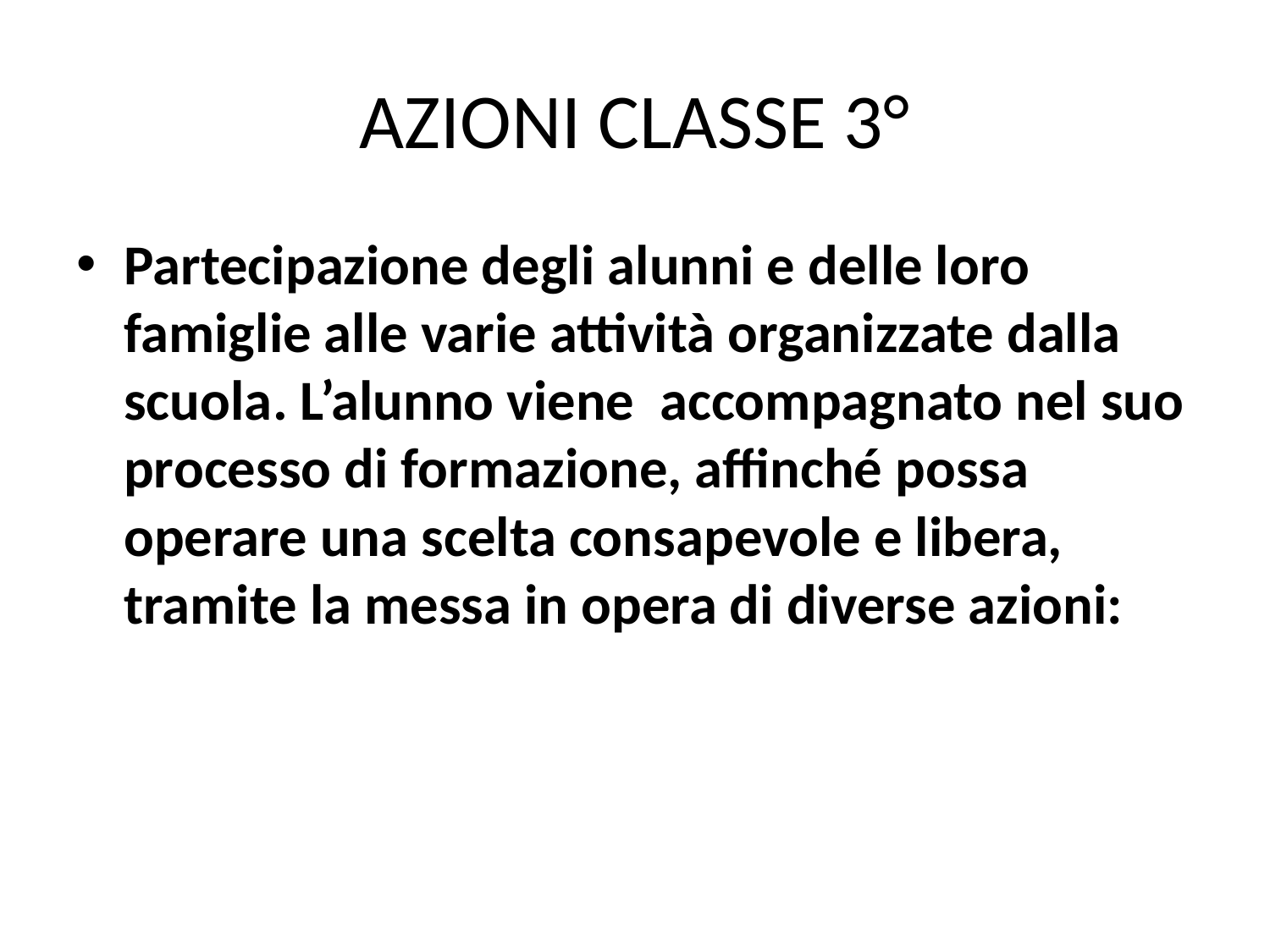

# AZIONI CLASSE 3°
Partecipazione degli alunni e delle loro famiglie alle varie attività organizzate dalla scuola. L’alunno viene  accompagnato nel suo processo di formazione, affinché possa  operare una scelta consapevole e libera, tramite la messa in opera di diverse azioni: